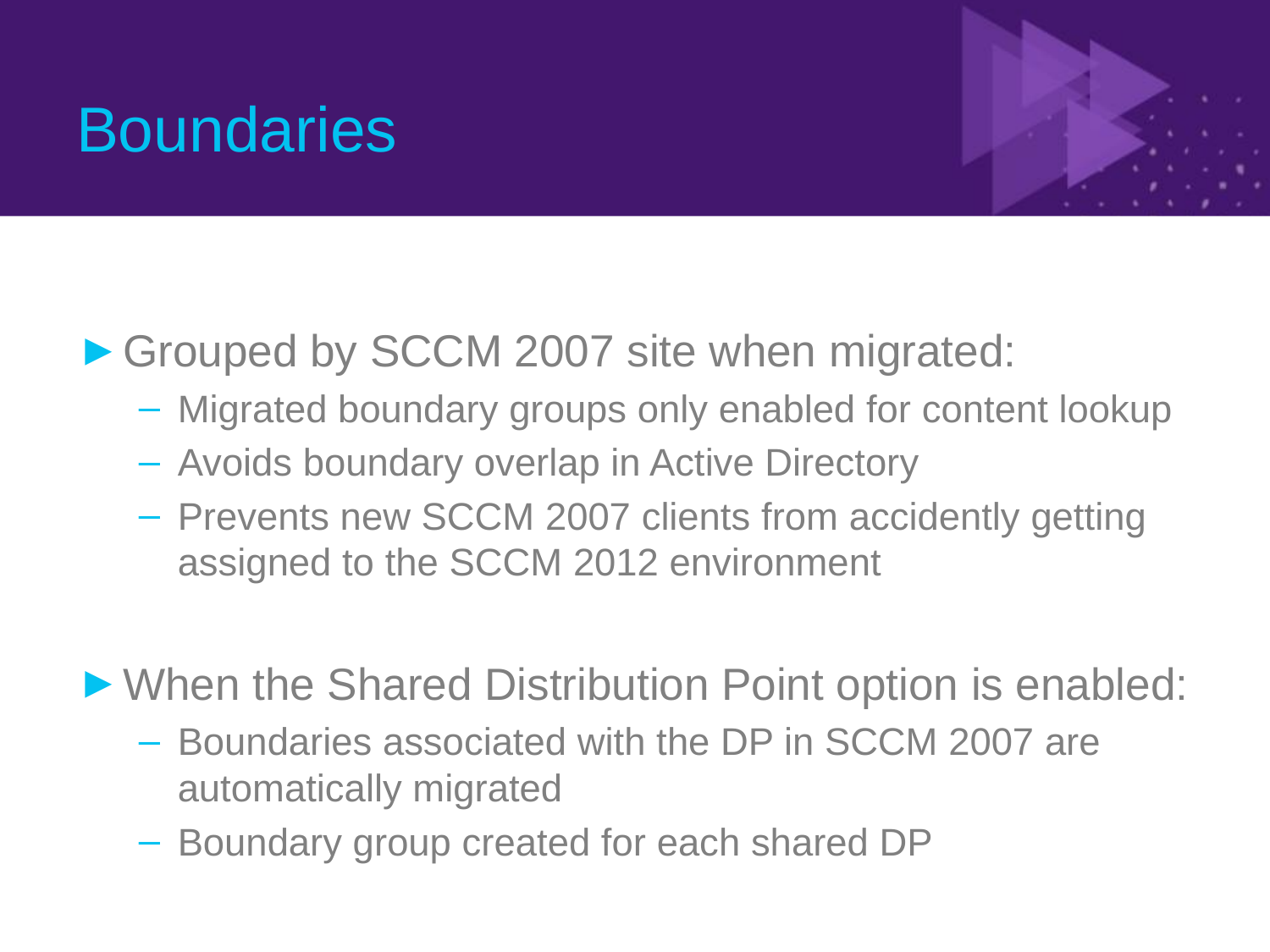

# Boundaries
Grouped by SCCM 2007 site when migrated:
Migrated boundary groups only enabled for content lookup
Avoids boundary overlap in Active Directory
Prevents new SCCM 2007 clients from accidently getting assigned to the SCCM 2012 environment

When the Shared Distribution Point option is enabled:
Boundaries associated with the DP in SCCM 2007 are automatically migrated
Boundary group created for each shared DP